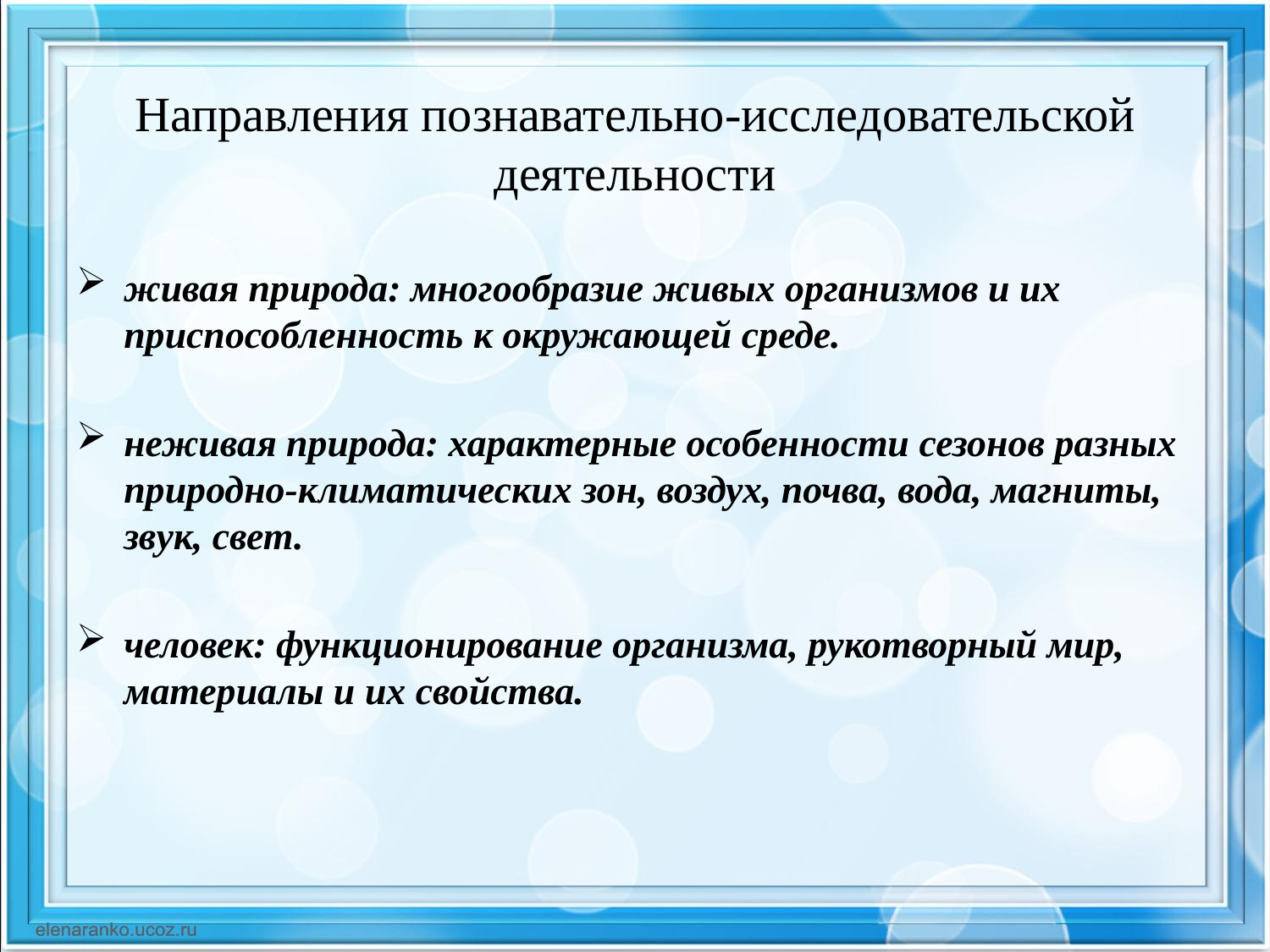

# Направления познавательно-исследовательской деятельности
живая природа: многообразие живых организмов и их приспособленность к окружающей среде.

неживая природа: характерные особенности сезонов разных природно-климатических зон, воздух, почва, вода, магниты, звук, свет.

человек: функционирование организма, рукотворный мир, материалы и их свойства.